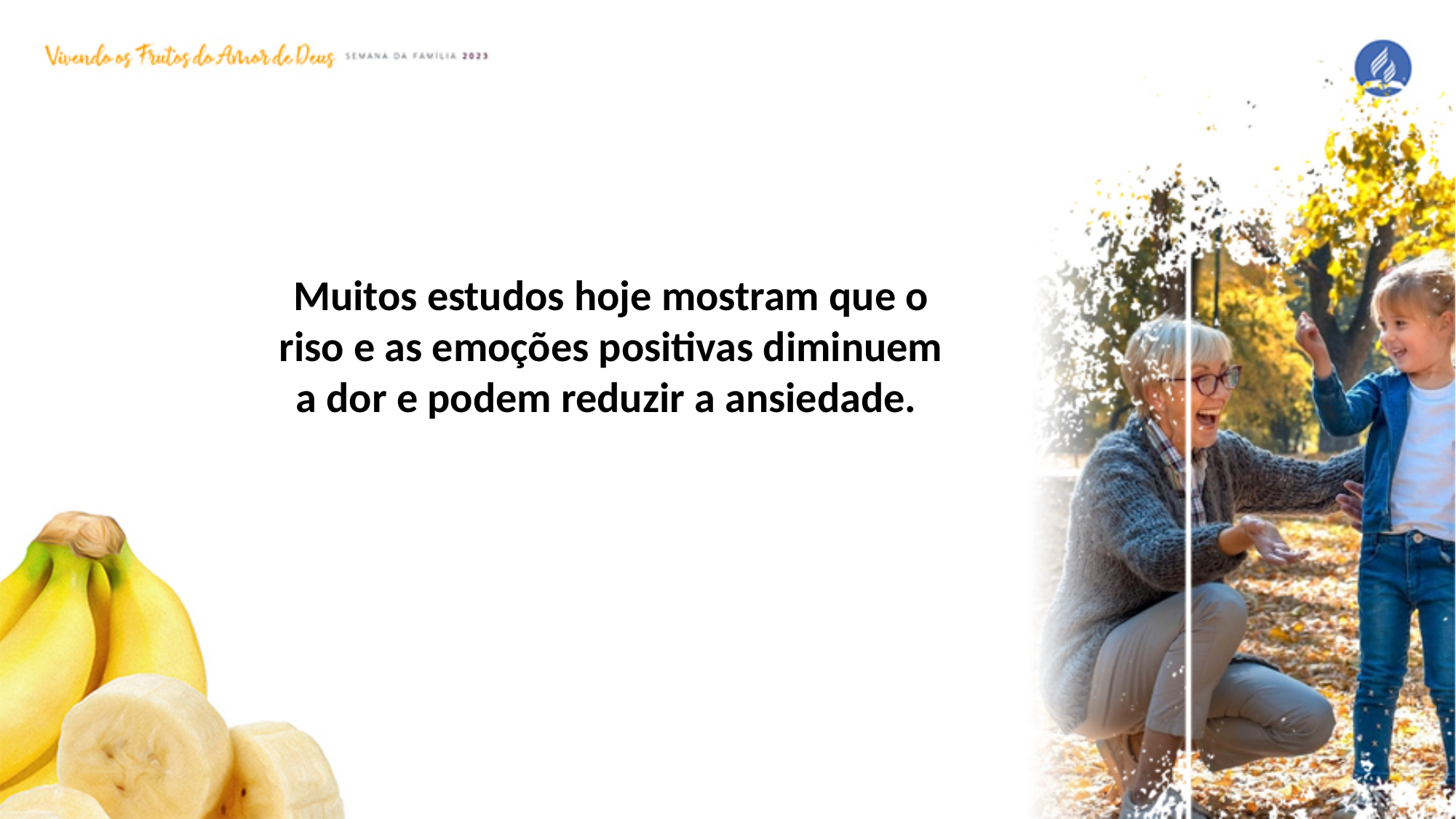

Muitos estudos hoje mostram que o riso e as emoções positivas diminuem a dor e podem reduzir a ansiedade.